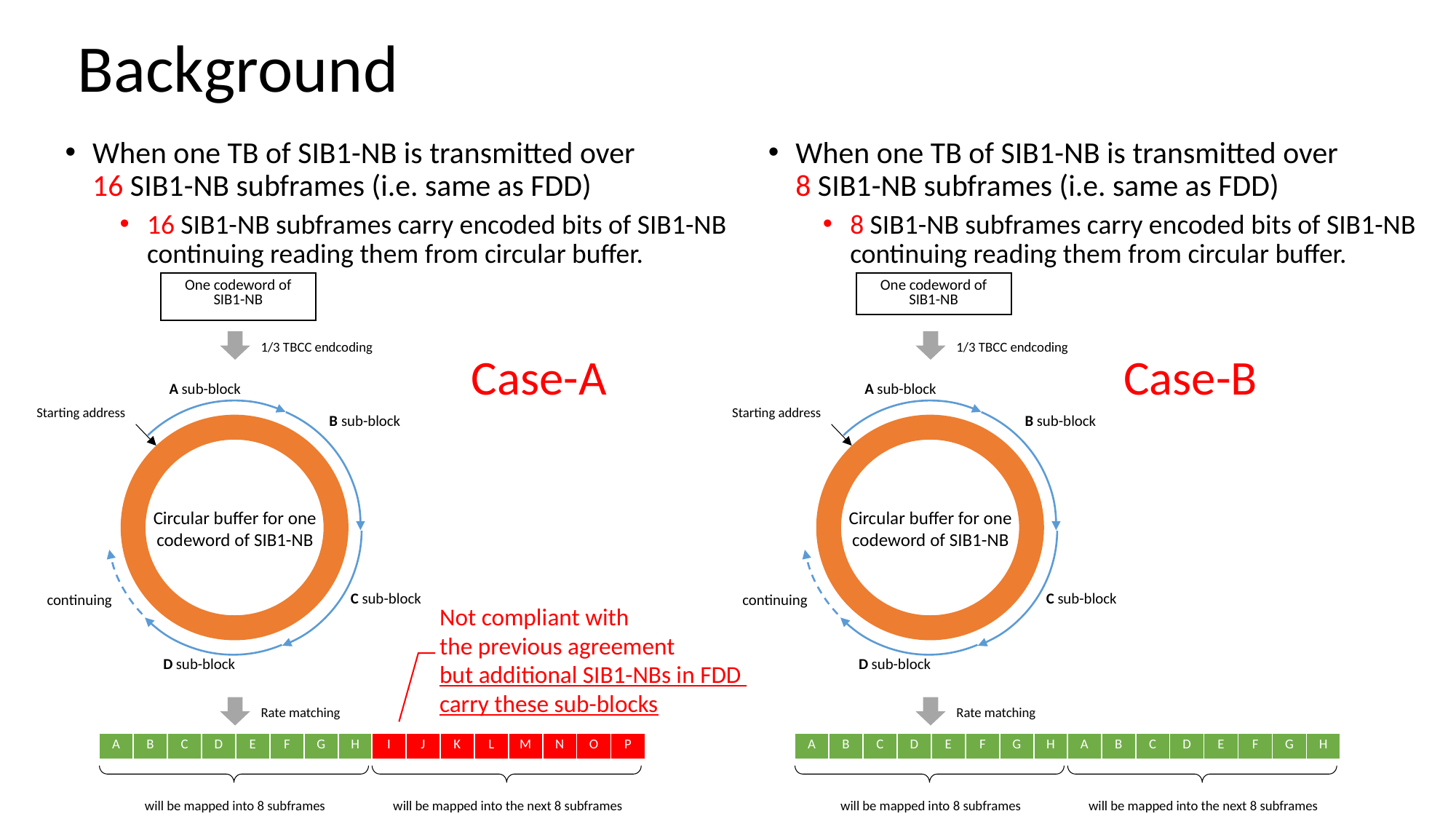

# Background
When one TB of SIB1-NB is transmitted over
16 SIB1-NB subframes (i.e. same as FDD)
16 SIB1-NB subframes carry encoded bits of SIB1-NB
continuing reading them from circular buffer.
When one TB of SIB1-NB is transmitted over
8 SIB1-NB subframes (i.e. same as FDD)
8 SIB1-NB subframes carry encoded bits of SIB1-NB
continuing reading them from circular buffer.
| One codeword of SIB1-NB |
| --- |
| One codeword of SIB1-NB |
| --- |

1/3 TBCC endcoding
1/3 TBCC endcoding
Case-A
Case-B
A sub-block
A sub-block
Starting address
Starting address

B sub-block
B sub-block

Circular buffer for one codeword of SIB1-NB
Circular buffer for one codeword of SIB1-NB
C sub-block
C sub-block
continuing
continuing
Not compliant with
the previous agreement
but additional SIB1-NBs in FDD
carry these sub-blocks

D sub-block
D sub-block

Rate matching
Rate matching
| A | B | C | D | E | F | G | H |
| --- | --- | --- | --- | --- | --- | --- | --- |
| I | J | K | L | M | N | O | P |
| --- | --- | --- | --- | --- | --- | --- | --- |
| A | B | C | D | E | F | G | H |
| --- | --- | --- | --- | --- | --- | --- | --- |
| A | B | C | D | E | F | G | H |
| --- | --- | --- | --- | --- | --- | --- | --- |
will be mapped into 8 subframes
will be mapped into the next 8 subframes
will be mapped into 8 subframes
will be mapped into the next 8 subframes